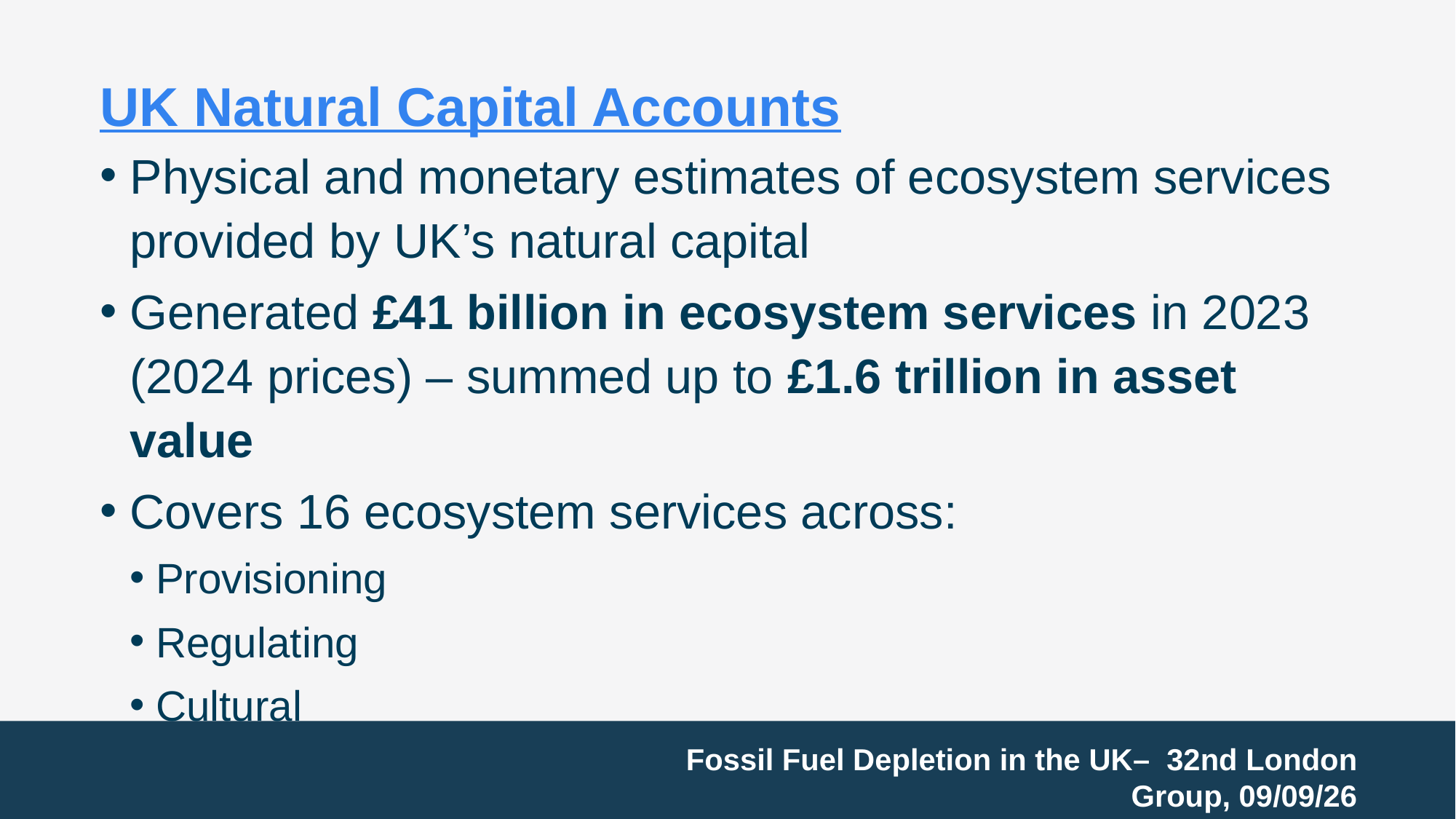

# UK Natural Capital Accounts
Physical and monetary estimates of ecosystem services provided by UK’s natural capital
Generated £41 billion in ecosystem services in 2023 (2024 prices) – summed up to £1.6 trillion in asset value
Covers 16 ecosystem services across:
Provisioning
Regulating
Cultural
Fossil Fuel Depletion in the UK–  32nd London Group, 09/09/26